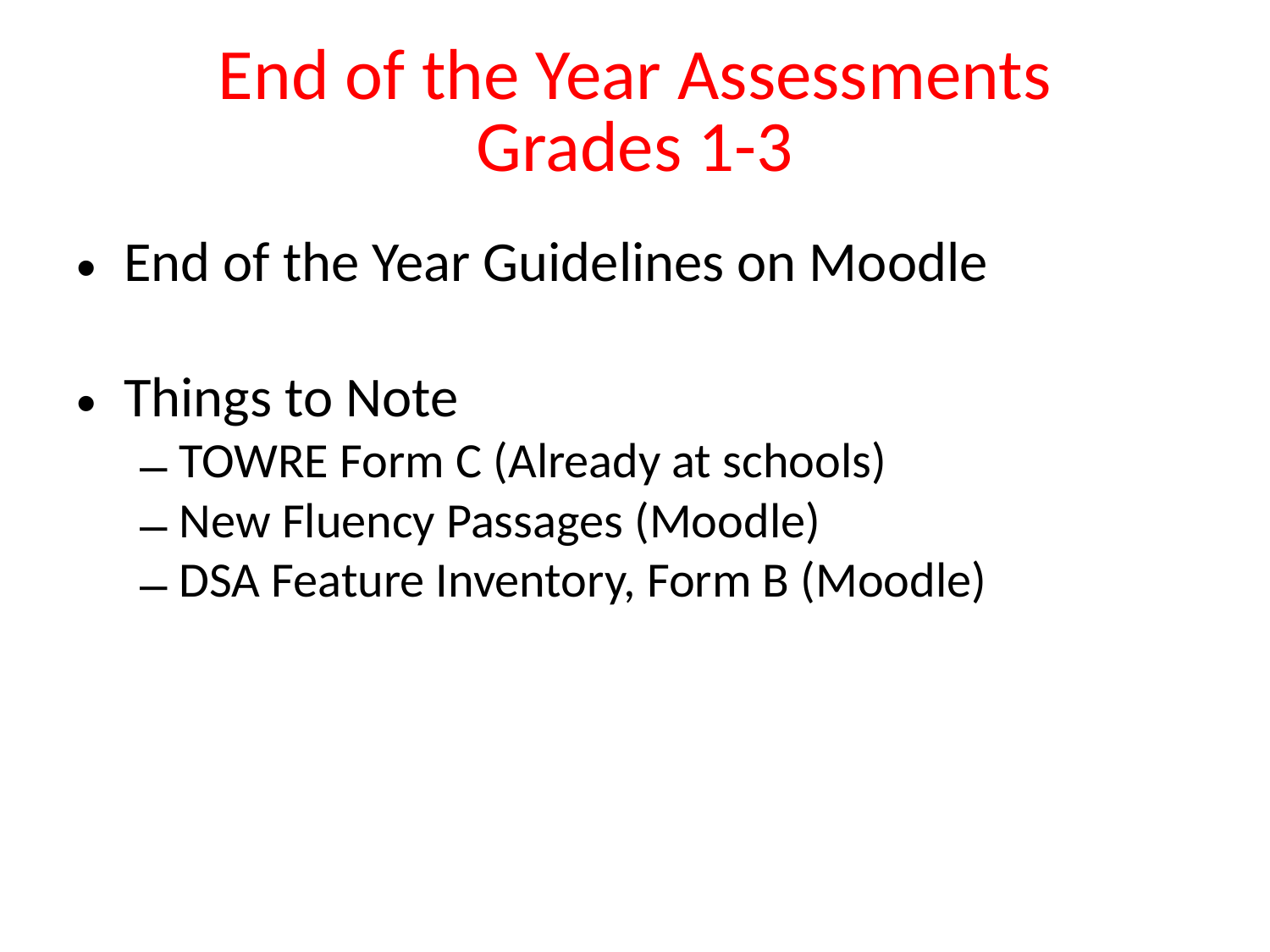

# End of the Year Assessments Grades 1-3
End of the Year Guidelines on Moodle

Things to Note
TOWRE Form C (Already at schools)
New Fluency Passages (Moodle)
DSA Feature Inventory, Form B (Moodle)